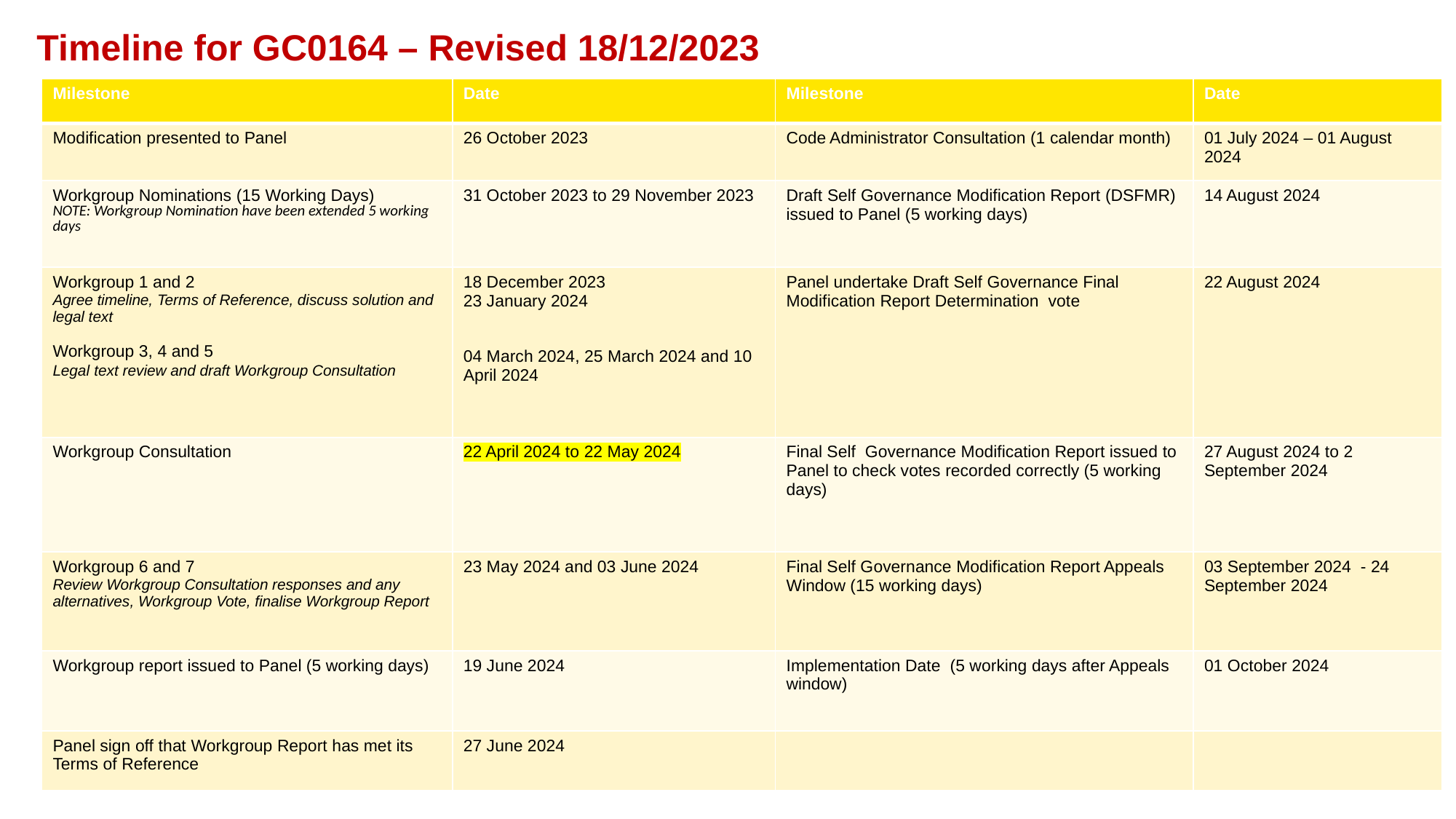

# Timeline for GC0164 – Revised 18/12/2023
| Milestone | Date | Milestone | Date |
| --- | --- | --- | --- |
| Modification presented to Panel | 26 October 2023 | Code Administrator Consultation (1 calendar month) | 01 July 2024 – 01 August 2024 |
| Workgroup Nominations (15 Working Days) NOTE: Workgroup Nomination have been extended 5 working days | 31 October 2023 to 29 November 2023 | Draft Self Governance Modification Report (DSFMR) issued to Panel (5 working days) | 14 August 2024 |
| Workgroup 1 and 2 Agree timeline, Terms of Reference, discuss solution and legal text Workgroup 3, 4 and 5 Legal text review and draft Workgroup Consultation | 18 December 2023 23 January 2024 04 March 2024, 25 March 2024 and 10 April 2024 | Panel undertake Draft Self Governance Final Modification Report Determination vote | 22 August 2024 |
| Workgroup Consultation | 22 April 2024 to 22 May 2024 | Final Self Governance Modification Report issued to Panel to check votes recorded correctly (5 working days) | 27 August 2024 to 2 September 2024 |
| Workgroup 6 and 7 Review Workgroup Consultation responses and any alternatives, Workgroup Vote, finalise Workgroup Report | 23 May 2024 and 03 June 2024 | Final Self Governance Modification Report Appeals Window (15 working days) | 03 September 2024 - 24 September 2024 |
| Workgroup report issued to Panel (5 working days) | 19 June 2024 | Implementation Date (5 working days after Appeals window) | 01 October 2024 |
| Panel sign off that Workgroup Report has met its Terms of Reference | 27 June 2024 |  |  |